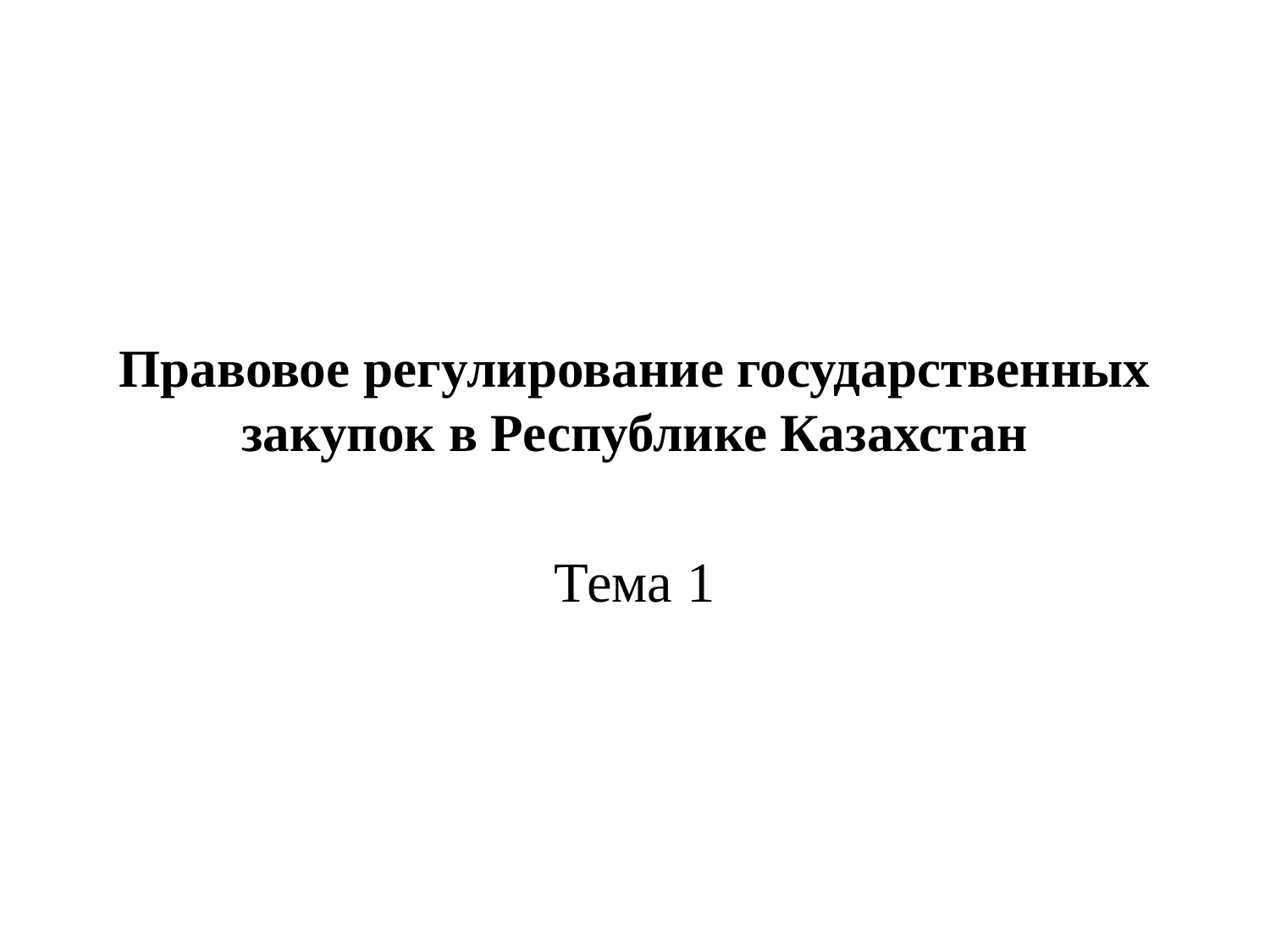

# Правовое регулирование государственных закупок в Республике Казахстан
Тема 1